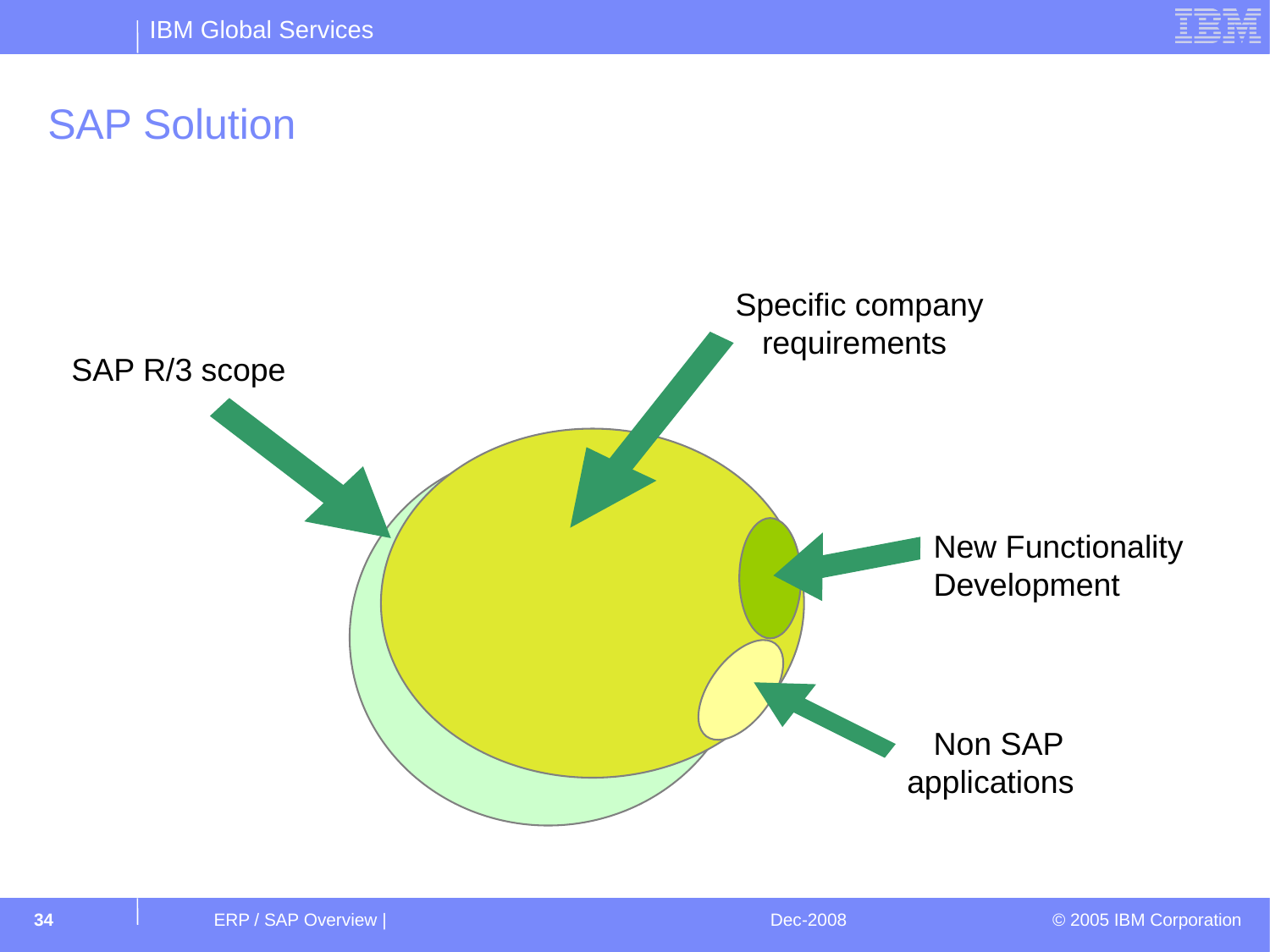

# SAP Solution
Specific company
   requirements

SAP R/3 scope

New Functionality
Development

   Non SAP
applications

34
ERP / SAP Overview |
Dec-2008